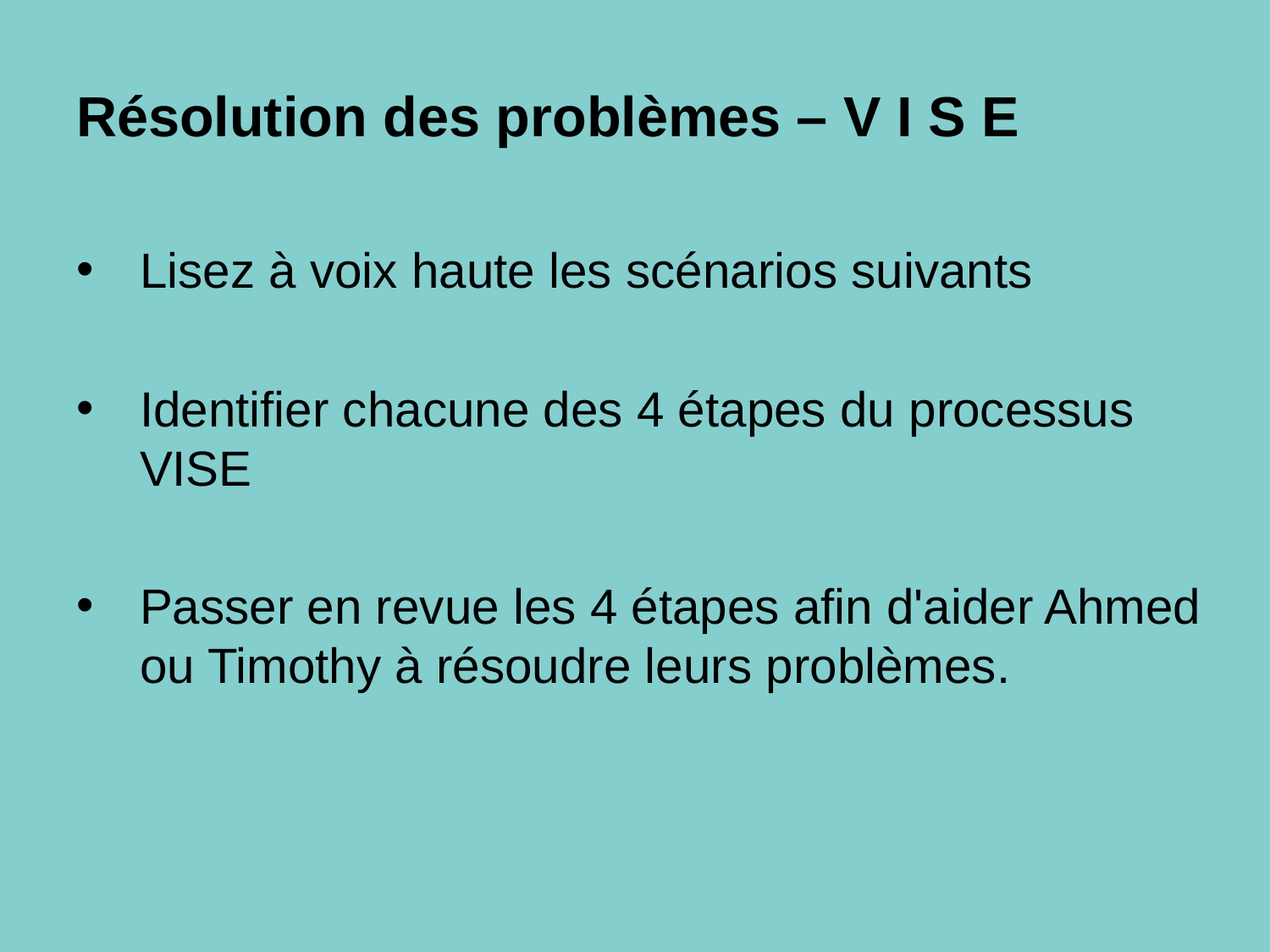

# Résolution des problèmes – V I S E
Lisez à voix haute les scénarios suivants

Identifier chacune des 4 étapes du processus VISE

Passer en revue les 4 étapes afin d'aider Ahmed ou Timothy à résoudre leurs problèmes.